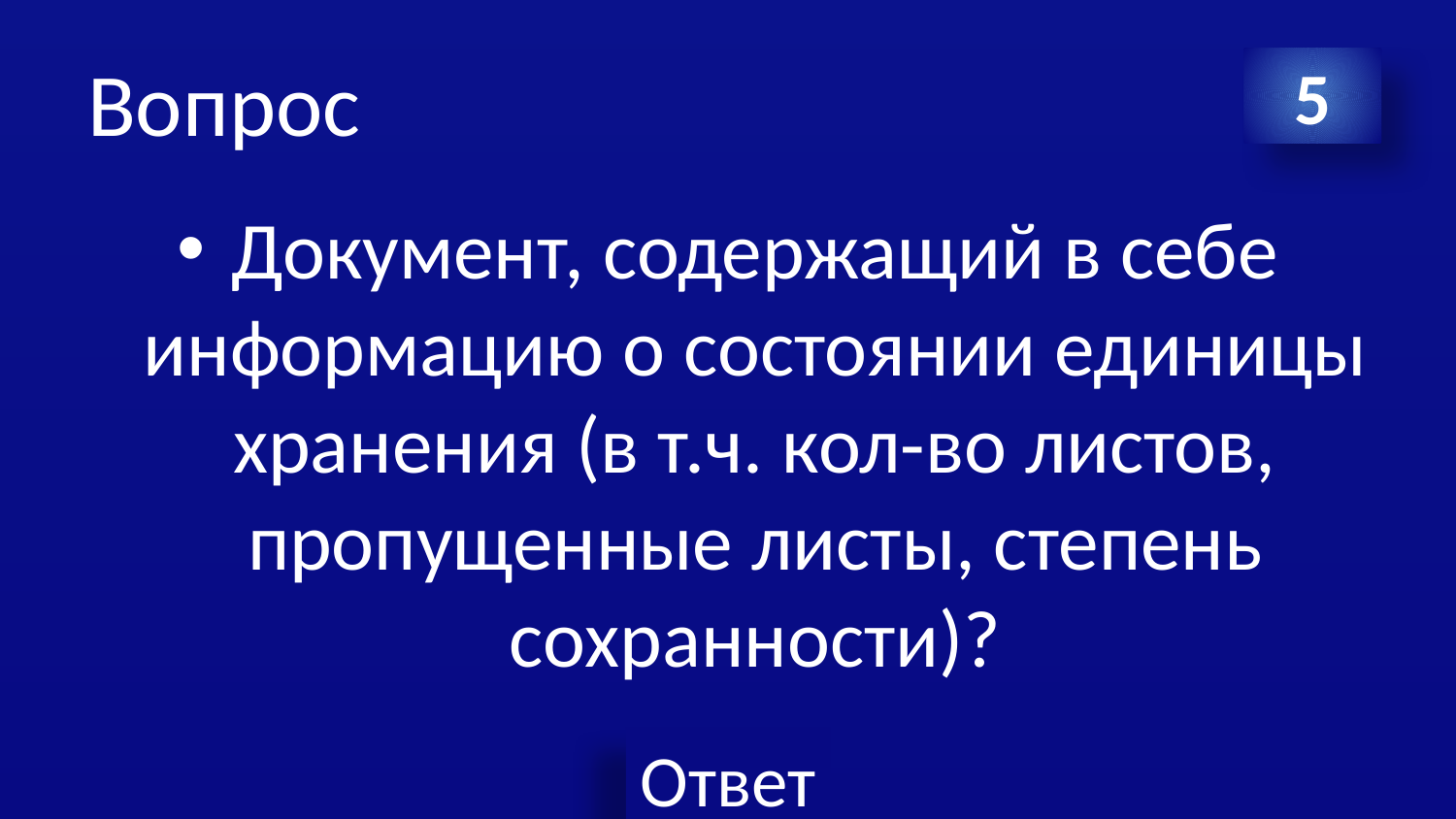

# Вопрос
5
Документ, содержащий в себе информацию о состоянии единицы хранения (в т.ч. кол-во листов, пропущенные листы, степень сохранности)?